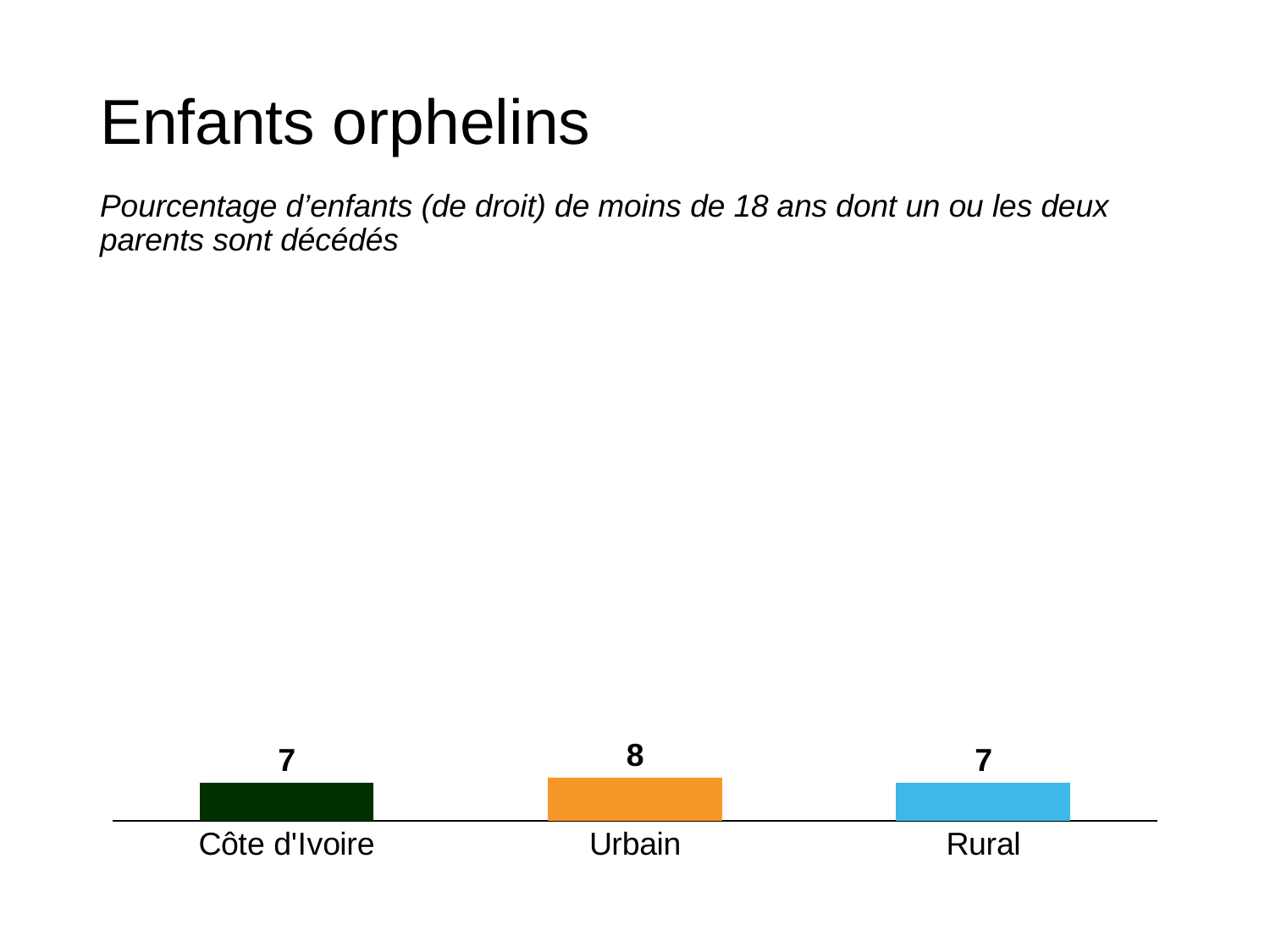

# Enfants orphelins
Pourcentage d’enfants (de droit) de moins de 18 ans dont un ou les deux parents sont décédés

### Chart

| Category | Côte d'Ivoire |
|---|---|
| Côte d'Ivoire | 7.0 |
| Urbain | 8.0 |
| Rural | 7.0 |